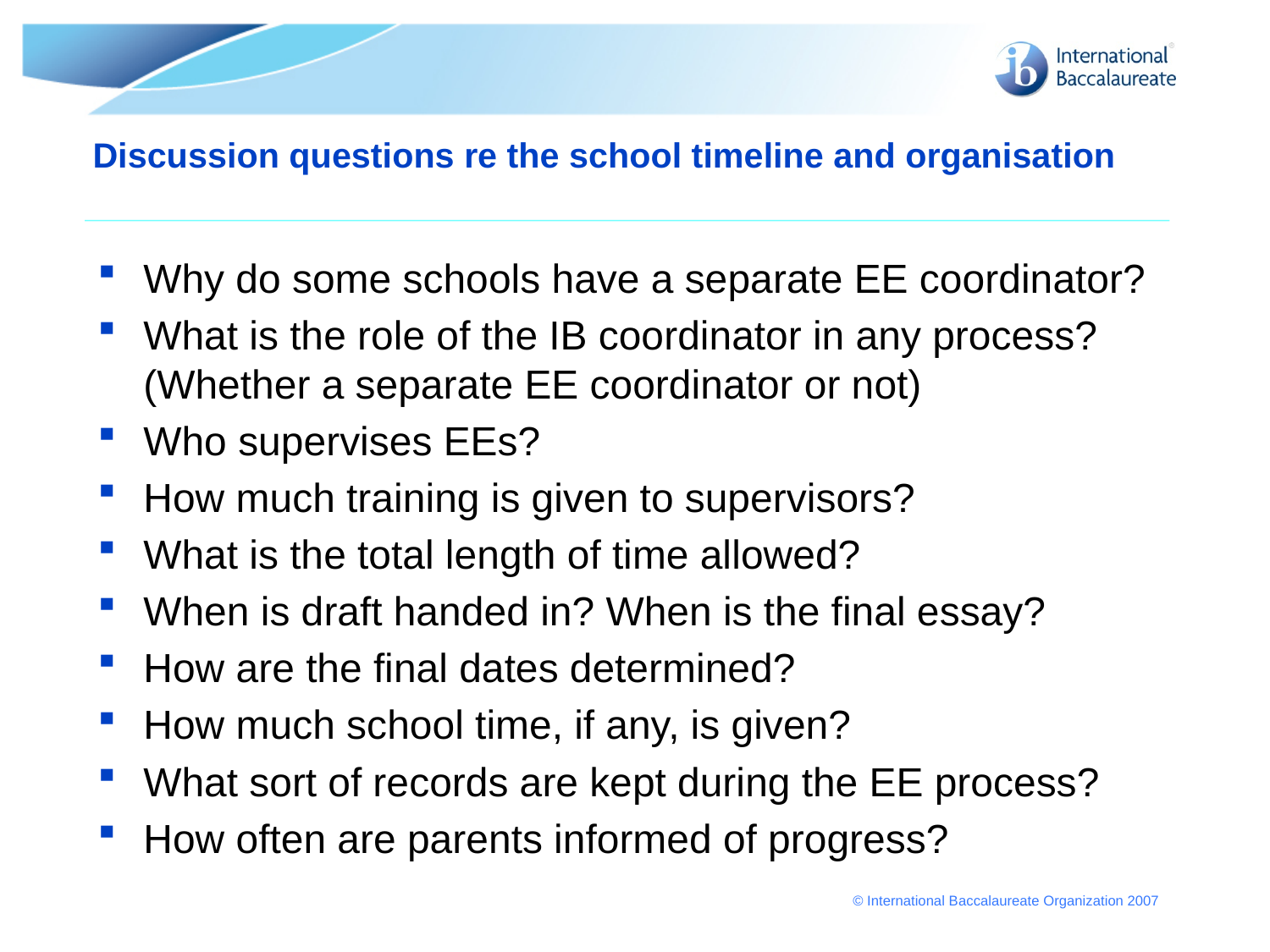

# Discussion questions re the school timeline and organisation
Why do some schools have a separate EE coordinator?
What is the role of the IB coordinator in any process? (Whether a separate EE coordinator or not)
Who supervises EEs?
How much training is given to supervisors?
What is the total length of time allowed?
When is draft handed in? When is the final essay?
How are the final dates determined?
How much school time, if any, is given?
What sort of records are kept during the EE process?
How often are parents informed of progress?